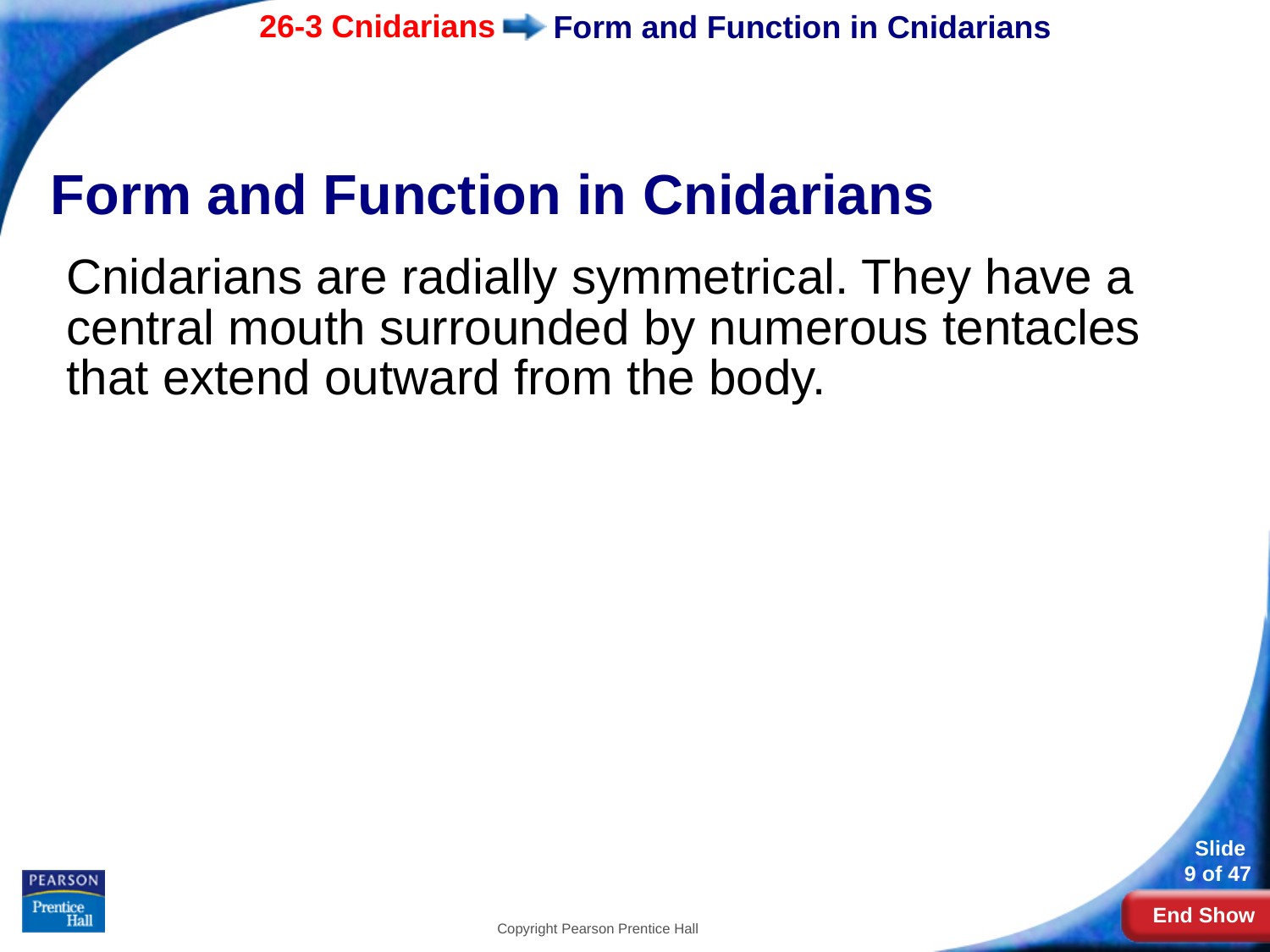

# Form and Function in Cnidarians
Form and Function in Cnidarians
Cnidarians are radially symmetrical. They have a central mouth surrounded by numerous tentacles that extend outward from the body.
Copyright Pearson Prentice Hall